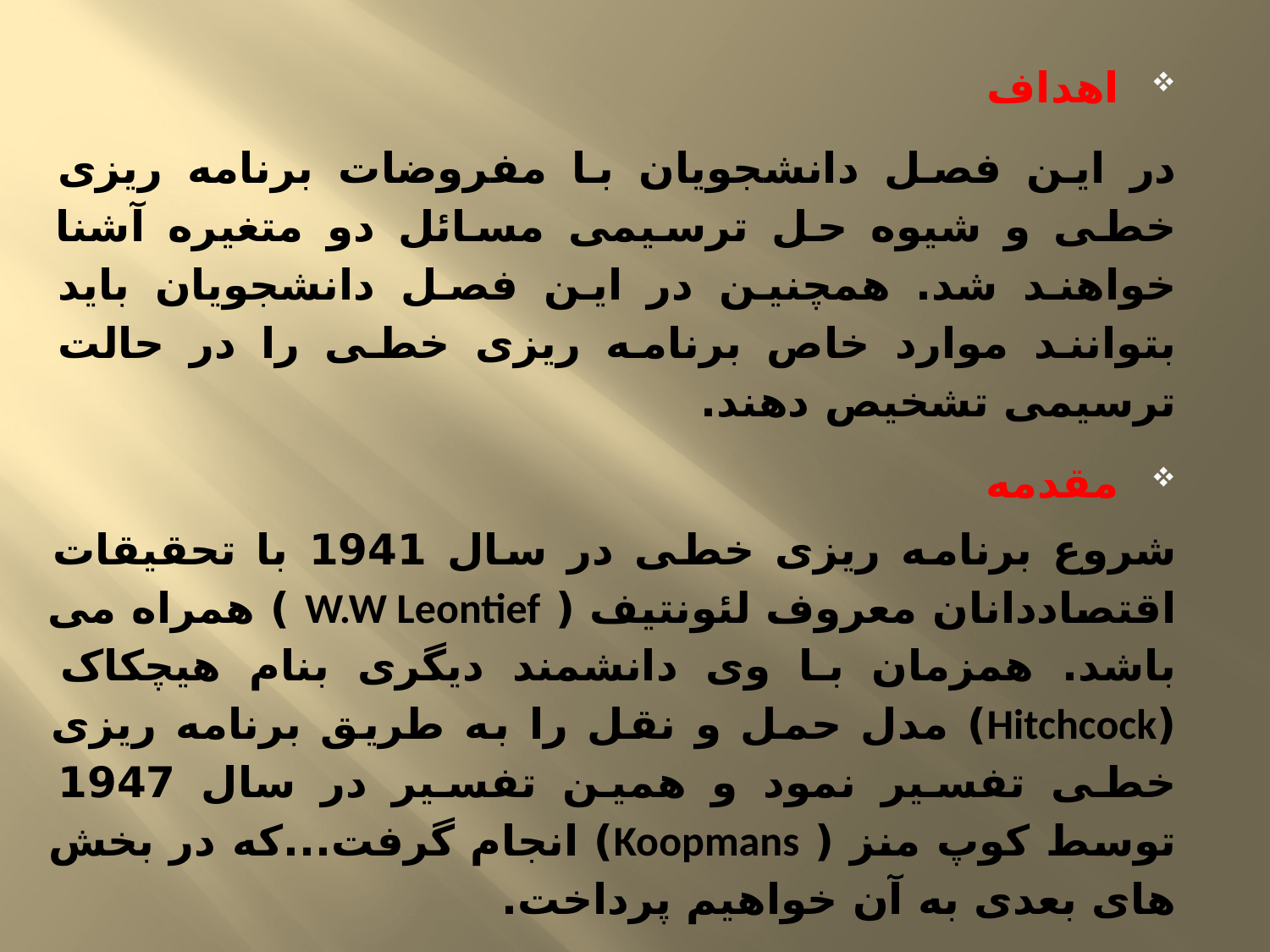

اهداف
در این فصل دانشجویان با مفروضات برنامه ریزی خطی و شیوه حل ترسیمی مسائل دو متغیره آشنا خواهند شد. همچنین در این فصل دانشجویان باید بتوانند موارد خاص برنامه ریزی خطی را در حالت ترسیمی تشخیص دهند.
مقدمه
شروع برنامه ریزی خطی در سال 1941 با تحقیقات اقتصاددانان معروف لئونتیف ( W.W Leontief ) همراه می باشد. همزمان با وی دانشمند دیگری بنام هیچکاک (Hitchcock) مدل حمل و نقل را به طریق برنامه ریزی خطی تفسیر نمود و همین تفسیر در سال 1947 توسط کوپ منز ( Koopmans) انجام گرفت...که در بخش های بعدی به آن خواهیم پرداخت.